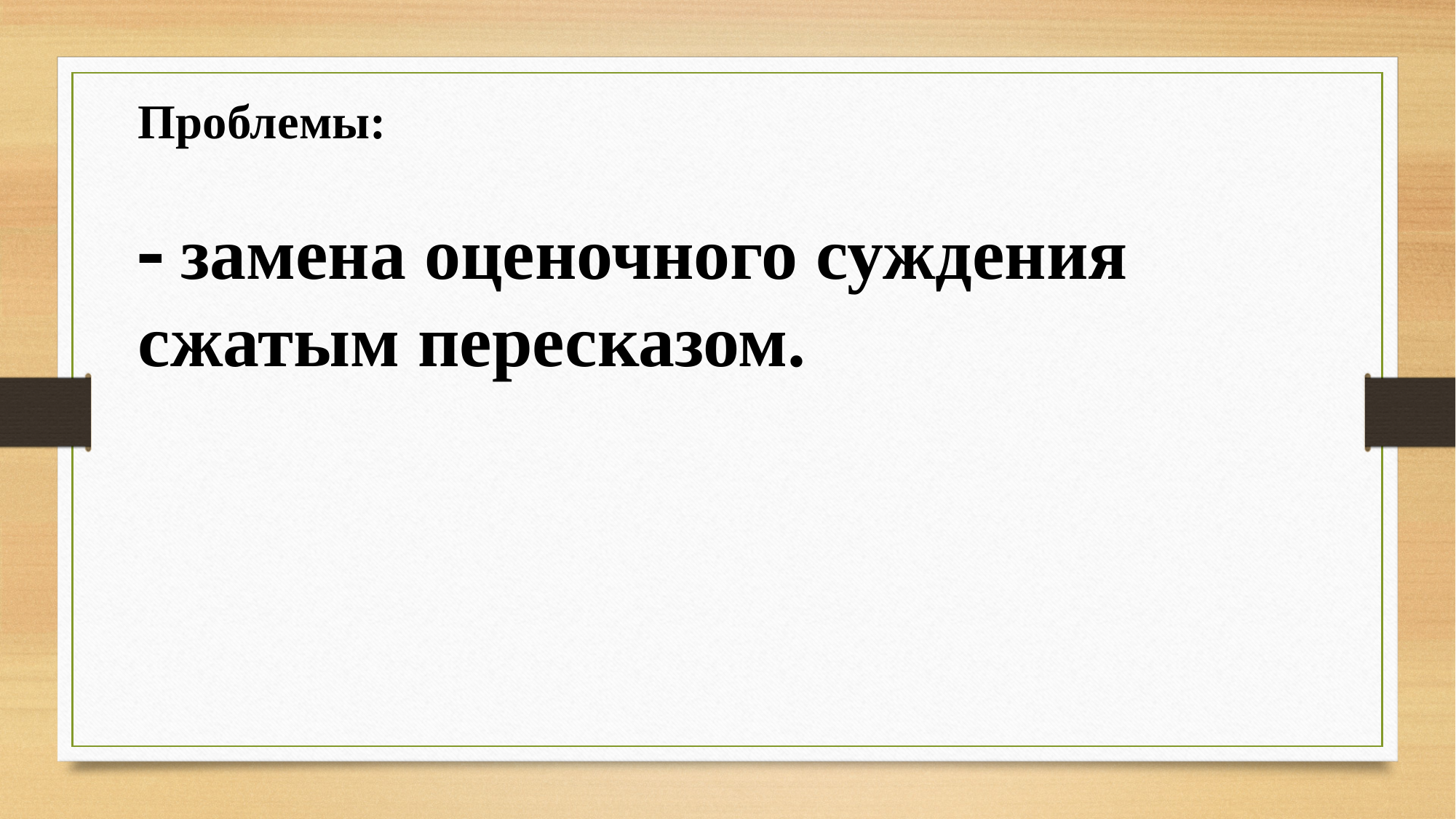

Проблемы:

− замена оценочного суждения сжатым пересказом.